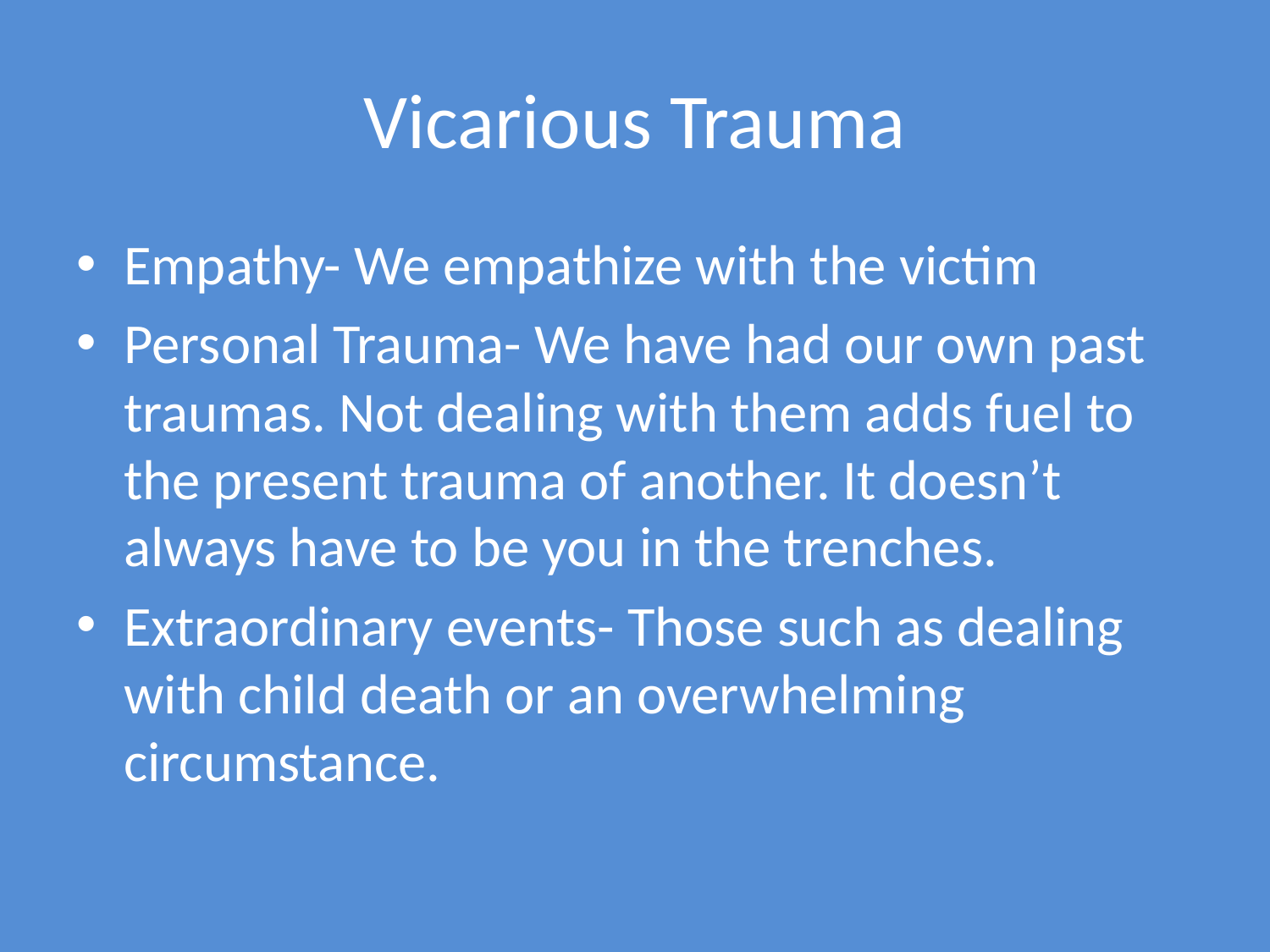

# Vicarious Trauma
Empathy- We empathize with the victim
Personal Trauma- We have had our own past traumas. Not dealing with them adds fuel to the present trauma of another. It doesn’t always have to be you in the trenches.
Extraordinary events- Those such as dealing with child death or an overwhelming circumstance.